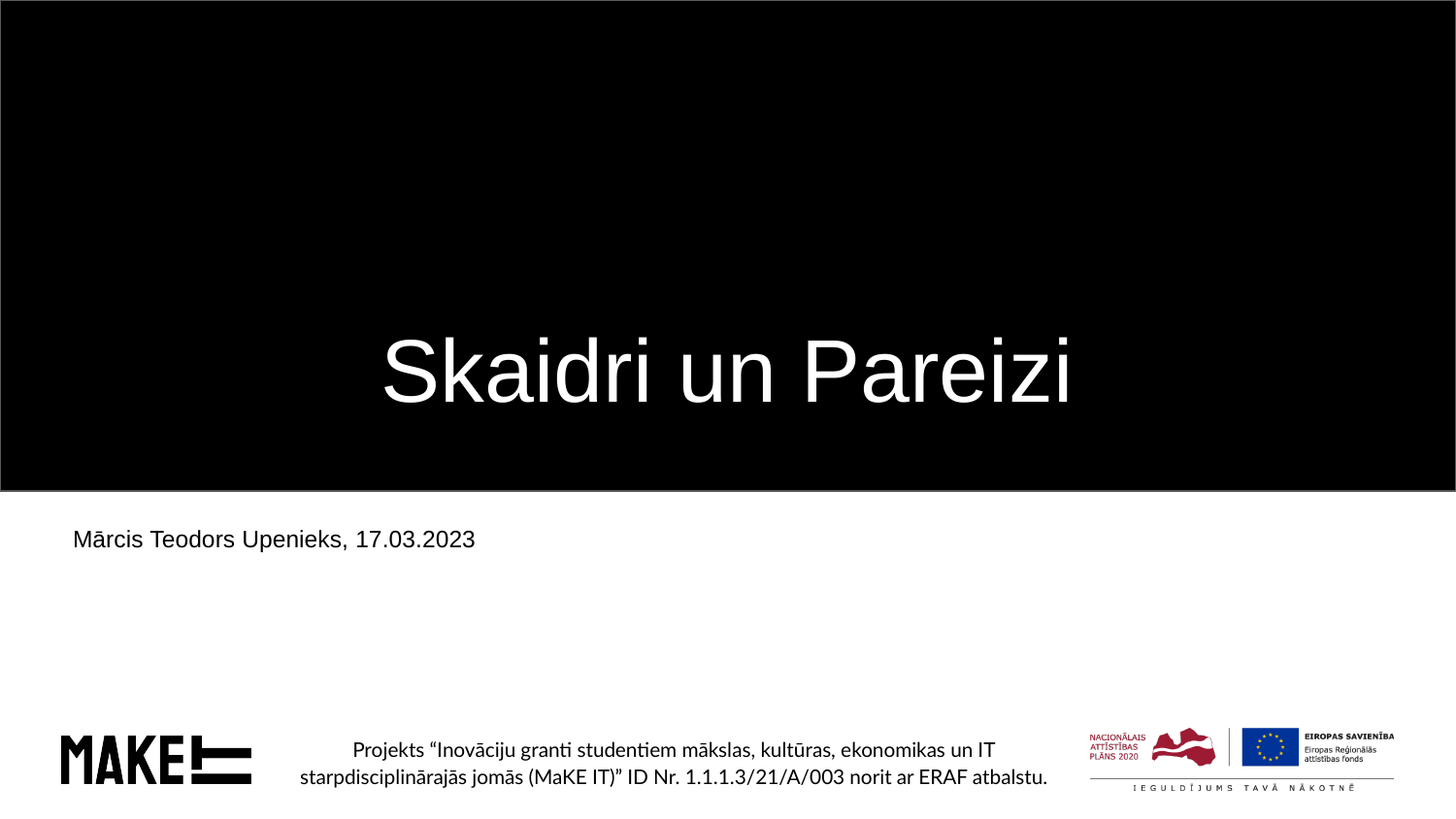

Skaidri un Pareizi
Mārcis Teodors Upenieks, 17.03.2023